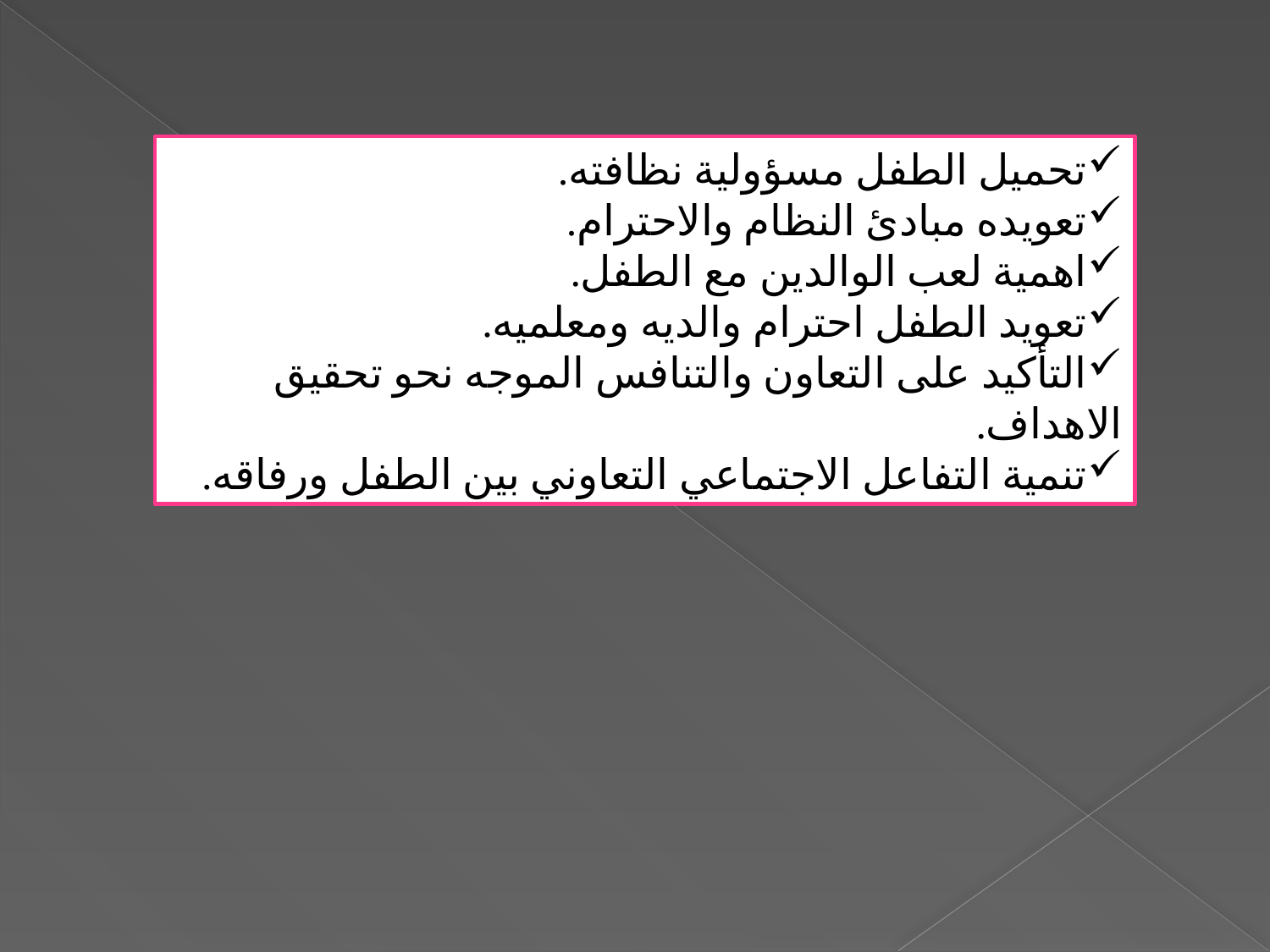

تحميل الطفل مسؤولية نظافته.
تعويده مبادئ النظام والاحترام.
اهمية لعب الوالدين مع الطفل.
تعويد الطفل احترام والديه ومعلميه.
التأكيد على التعاون والتنافس الموجه نحو تحقيق الاهداف.
تنمية التفاعل الاجتماعي التعاوني بين الطفل ورفاقه.